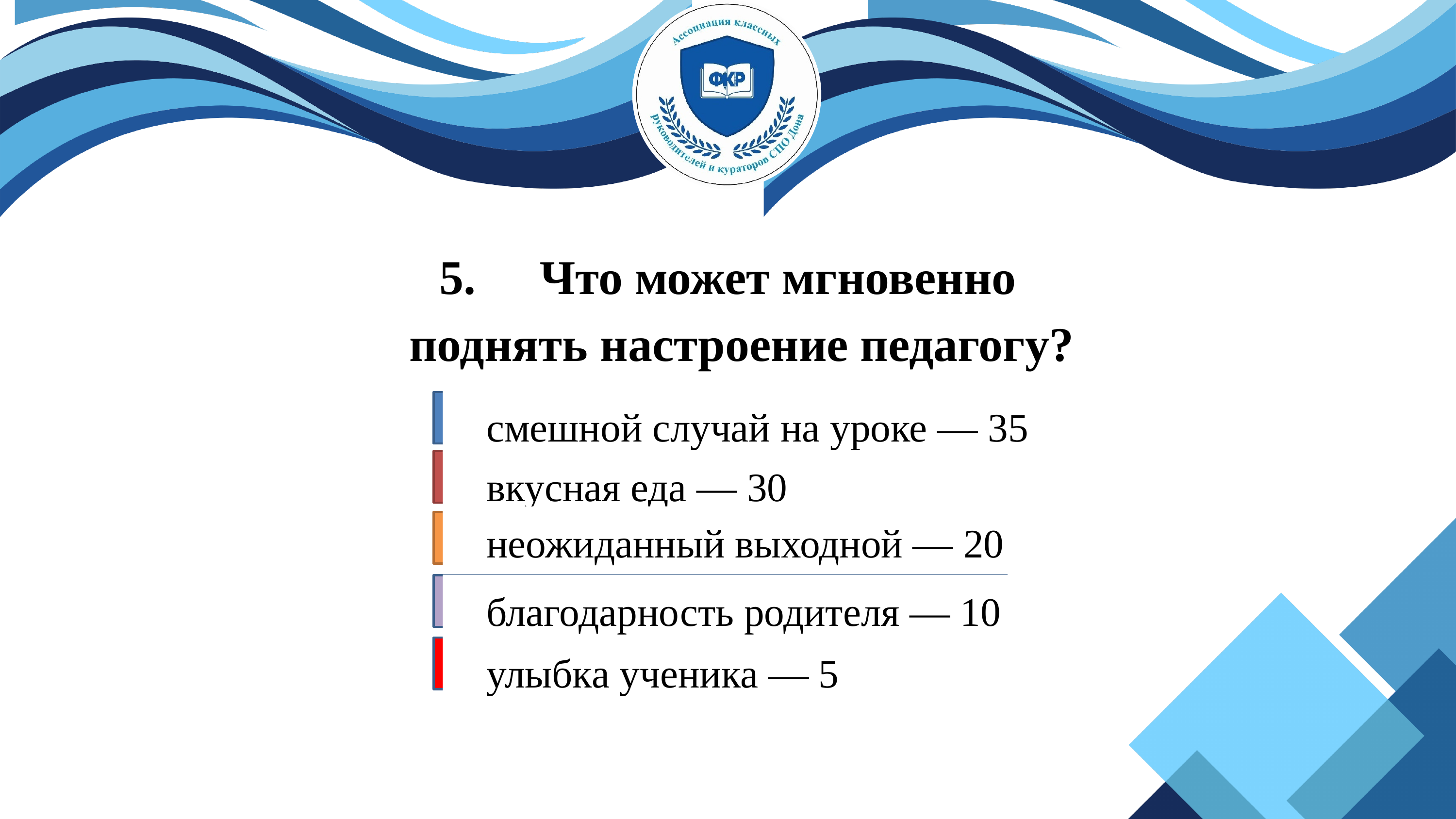

5.	Что может мгновенно поднять настроение педагогу?
смешной случай на уроке — 35

вкусная еда — 30

неожиданный выходной — 20

благодарность родителя — 10

улыбка ученика — 5